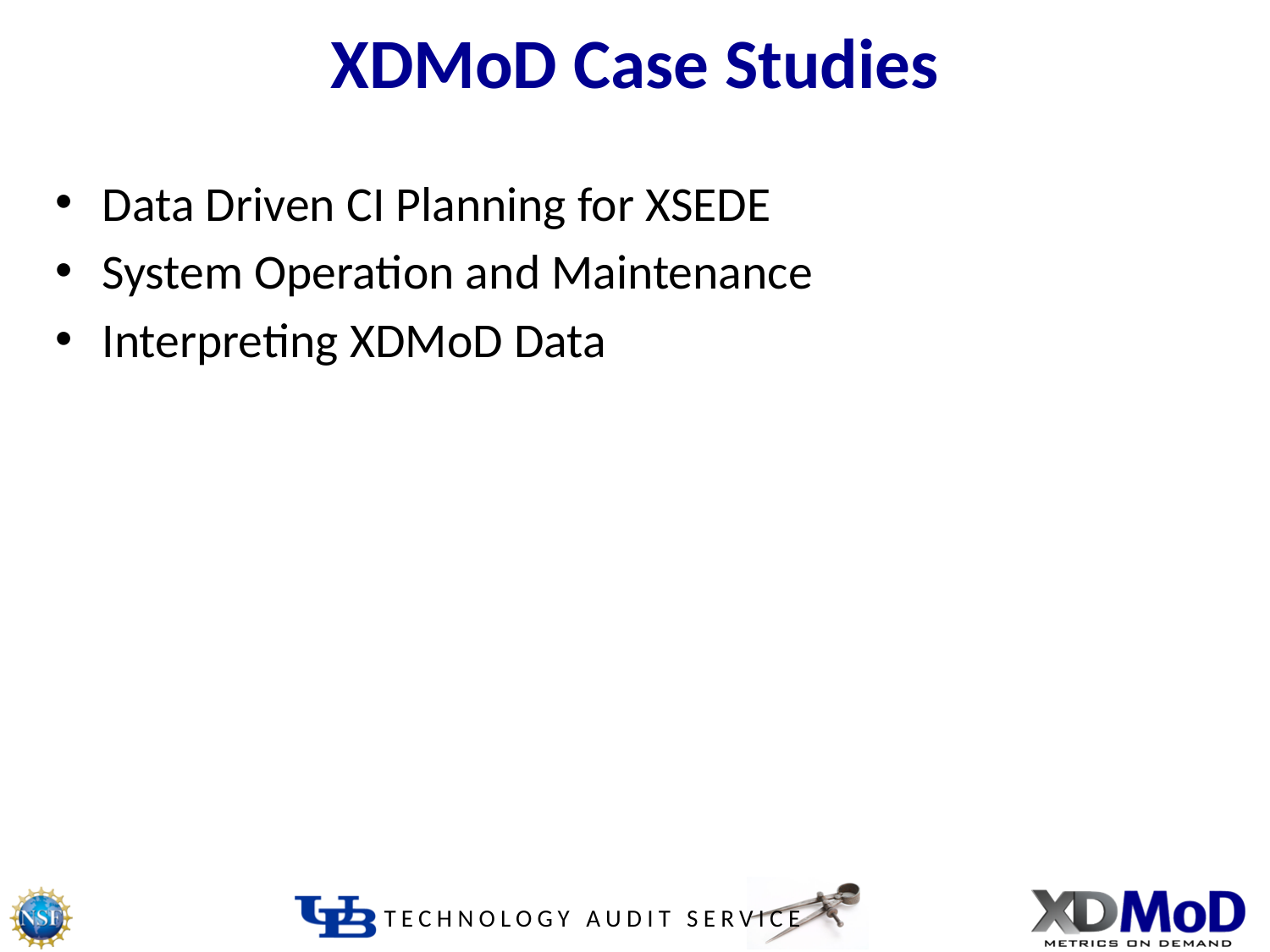

# XDMoD Case Studies
Data Driven CI Planning for XSEDE
System Operation and Maintenance
Interpreting XDMoD Data